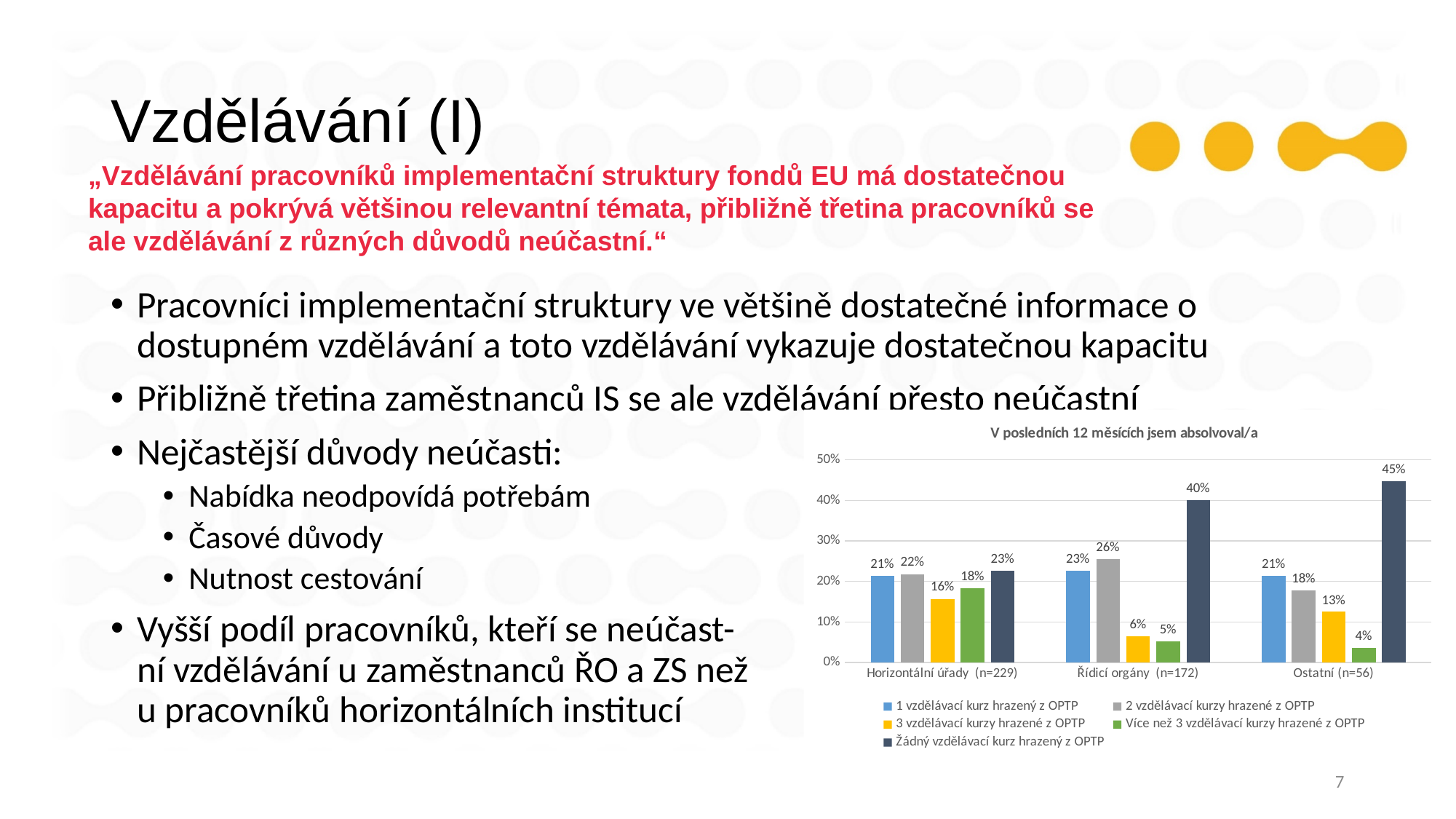

# Vzdělávání (I)
„Vzdělávání pracovníků implementační struktury fondů EU má dostatečnou kapacitu a pokrývá většinou relevantní témata, přibližně třetina pracovníků se ale vzdělávání z různých důvodů neúčastní.“

Pracovníci implementační struktury ve většině dostatečné informace o dostupném vzdělávání a toto vzdělávání vykazuje dostatečnou kapacitu
Přibližně třetina zaměstnanců IS se ale vzdělávání přesto neúčastní
Nejčastější důvody neúčasti:
Nabídka neodpovídá potřebám
Časové důvody
Nutnost cestování
Vyšší podíl pracovníků, kteří se neúčast-
ní vzdělávání u zaměstnanců ŘO a ZS než
u pracovníků horizontálních institucí

### Chart: V posledních 12 měsících jsem absolvoval/a

| Category | 1 vzdělávací kurz hrazený z OPTP | 2 vzdělávací kurzy hrazené z OPTP | 3 vzdělávací kurzy hrazené z OPTP | Více než 3 vzdělávací kurzy hrazené z OPTP | Žádný vzdělávací kurz hrazený z OPTP |
|---|---|---|---|---|---|
| Horizontální úřady  (n=229) | 0.21397379912663755 | 0.2183406113537118 | 0.1572052401746725 | 0.18340611353711792 | 0.22707423580786026 |
| Řídicí orgány  (n=172) | 0.22674418604651161 | 0.2558139534883721 | 0.06395348837209303 | 0.05232558139534884 | 0.4011627906976744 |
| Ostatní (n=56) | 0.21428571428571427 | 0.17857142857142858 | 0.125 | 0.03571428571428571 | 0.44642857142857145 |
7